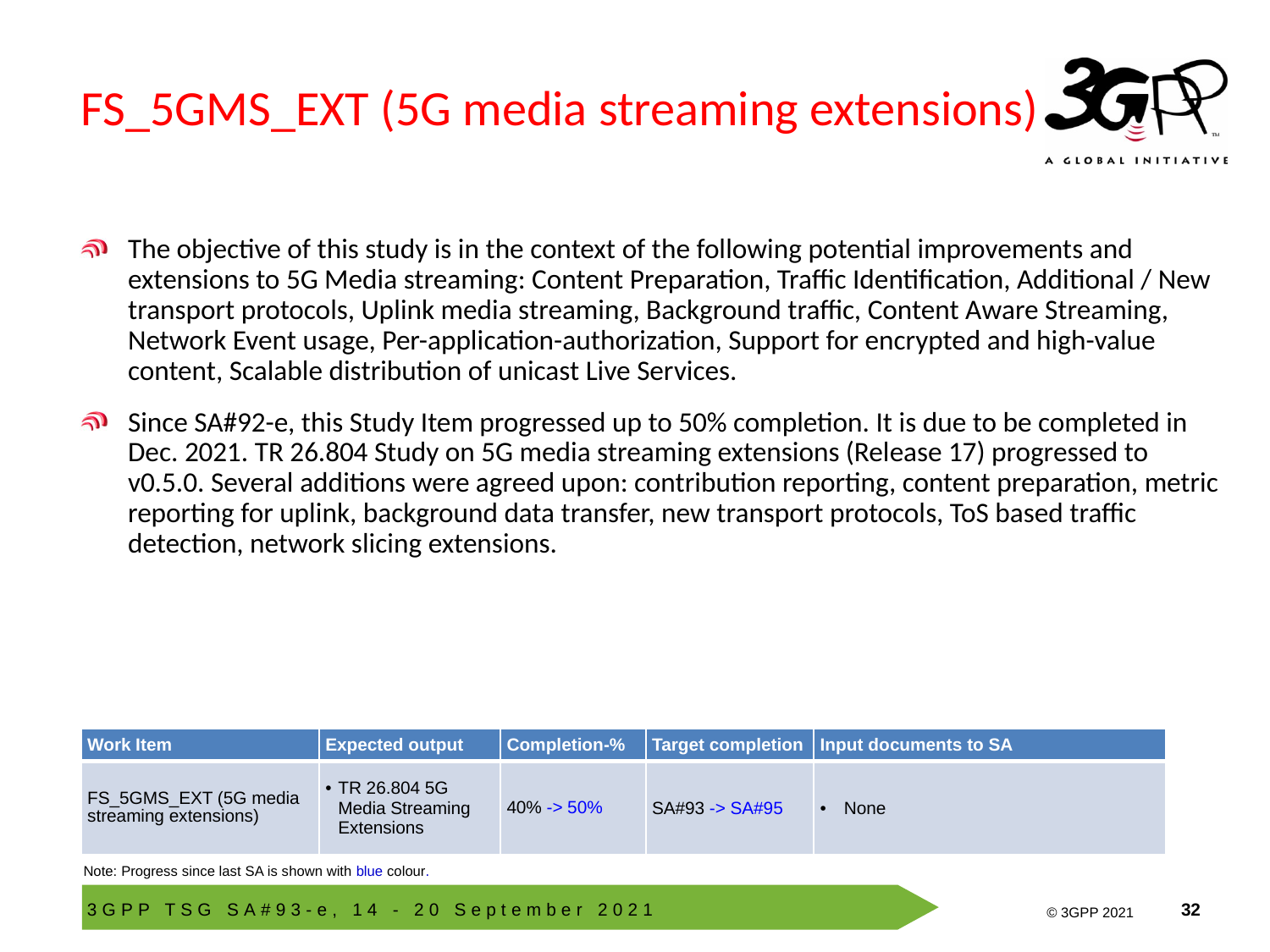

# FS_5GMS_EXT (5G media streaming extensions)
The objective of this study is in the context of the following potential improvements and extensions to 5G Media streaming: Content Preparation, Traffic Identification, Additional / New transport protocols, Uplink media streaming, Background traffic, Content Aware Streaming, Network Event usage, Per-application-authorization, Support for encrypted and high-value content, Scalable distribution of unicast Live Services.
Since SA#92-e, this Study Item progressed up to 50% completion. It is due to be completed in Dec. 2021. TR 26.804 Study on 5G media streaming extensions (Release 17) progressed to v0.5.0. Several additions were agreed upon: contribution reporting, content preparation, metric reporting for uplink, background data transfer, new transport protocols, ToS based traffic detection, network slicing extensions.

| Work Item | Expected output | Completion-% | Target completion | Input documents to SA |
| --- | --- | --- | --- | --- |
| FS\_5GMS\_EXT (5G media streaming extensions) | TR 26.804 5G Media Streaming Extensions | 40% -> 50% | SA#93 -> SA#95 | None |
Note: Progress since last SA is shown with blue colour.